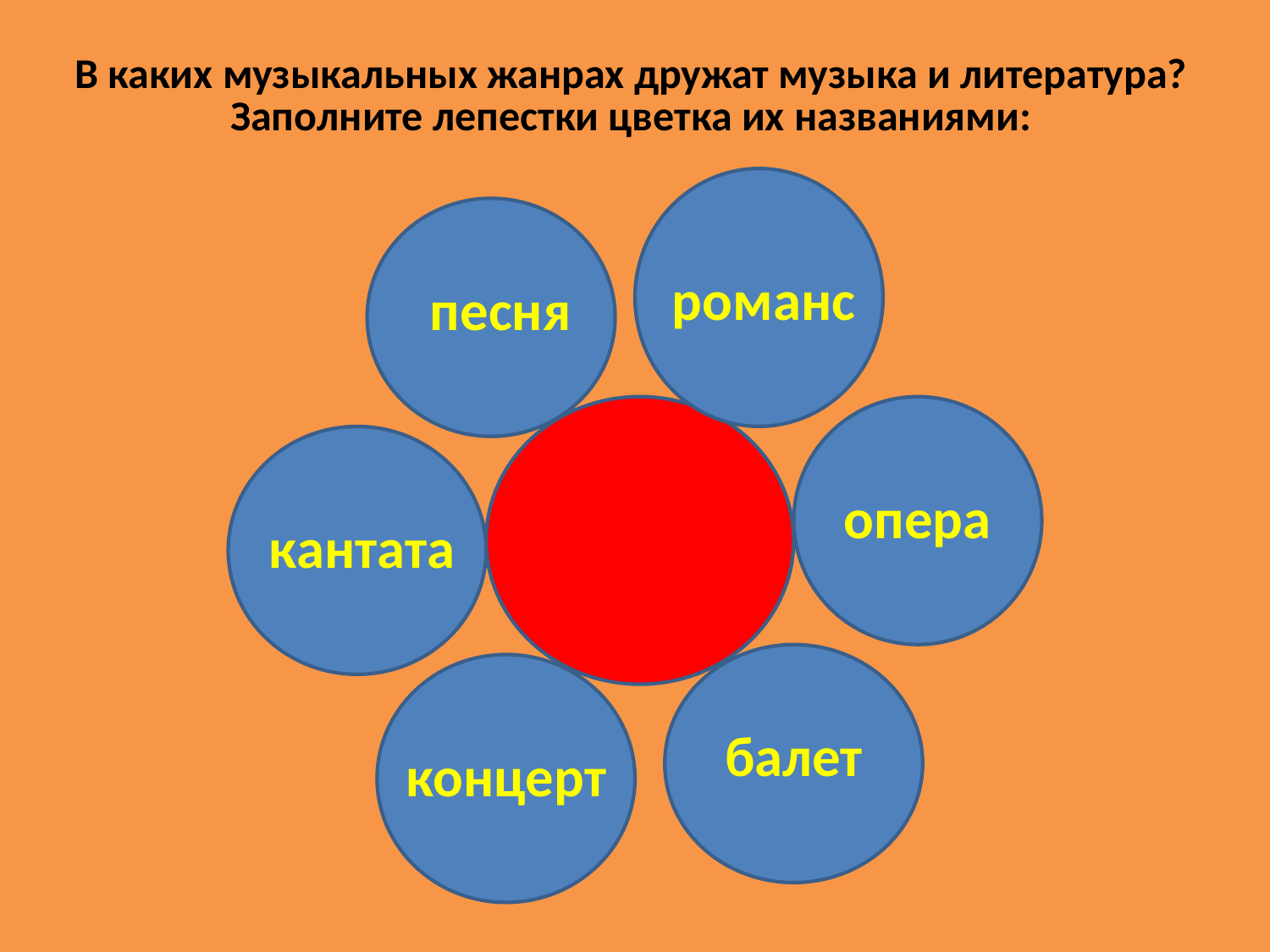

# В каких музыкальных жанрах дружат музыка и литература? Заполните лепестки цветка их названиями:

романс
песня

опера
кантата

балет
концерт